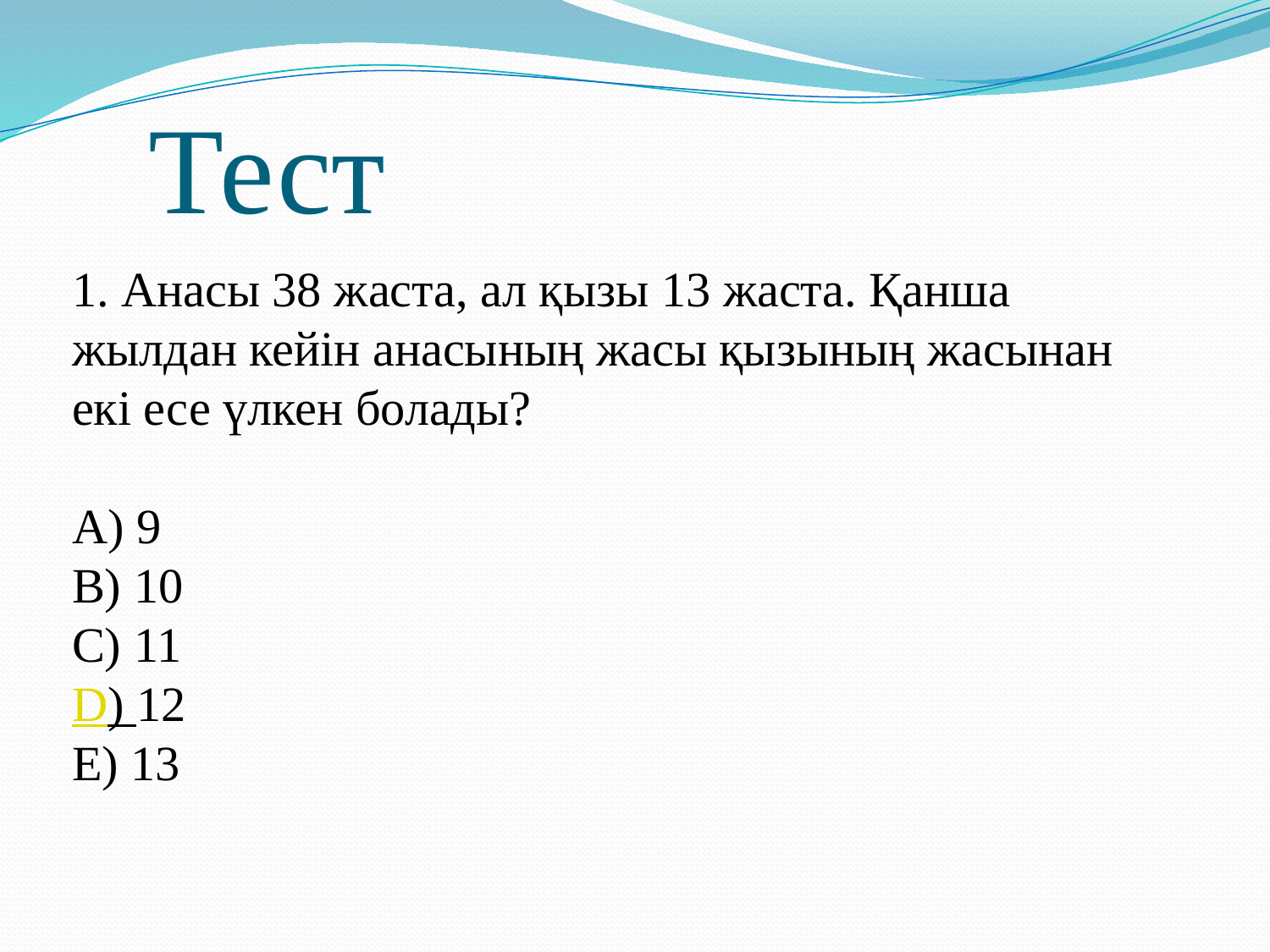

# Тест
1. Анасы 38 жаста, ал қызы 13 жаста. Қанша жылдан кейін анасының жасы қызының жасынан екі есе үлкен болады?

А) 9
В) 10
С) 11
D) 12
Е) 13